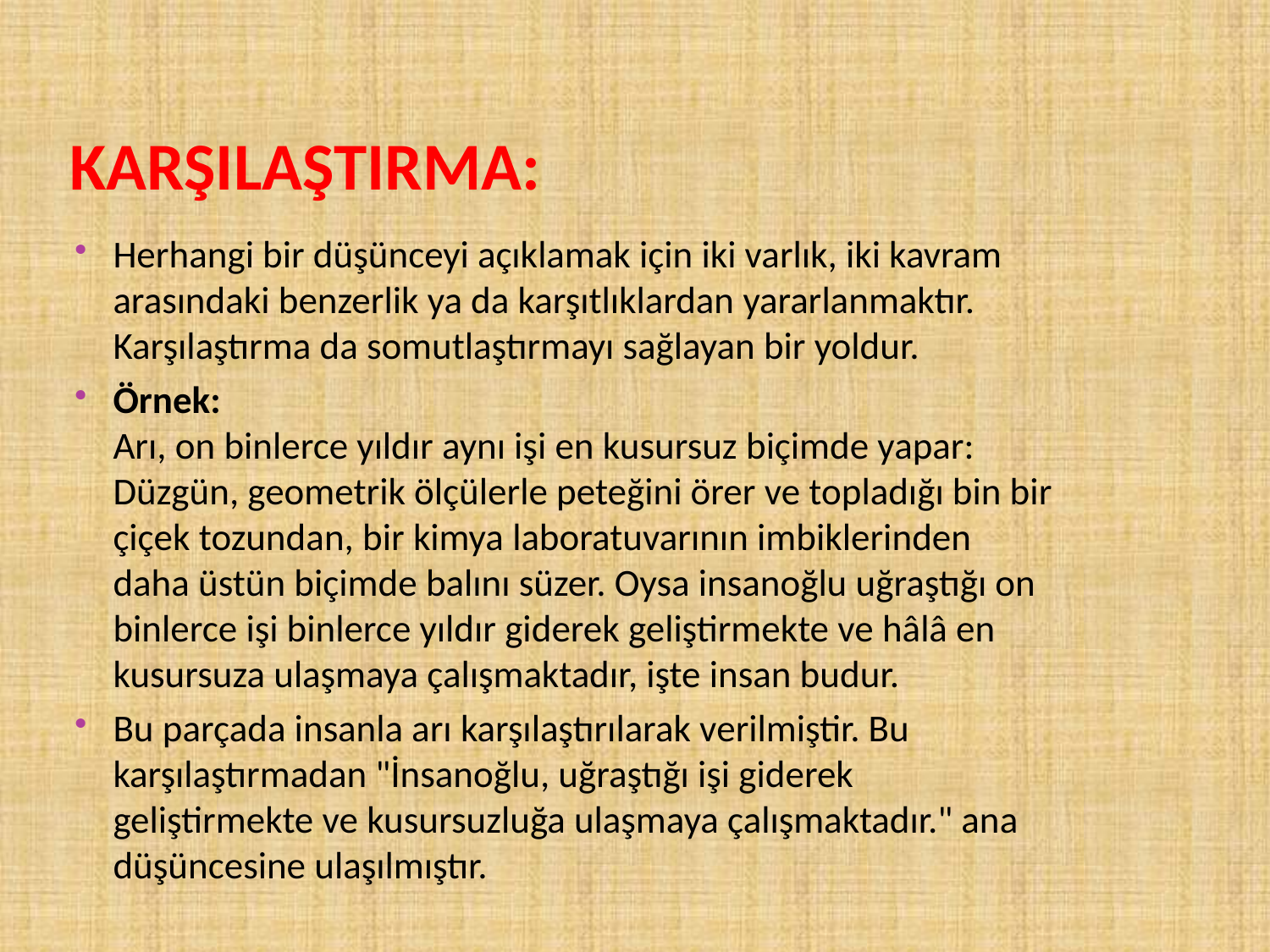

# KARŞILAŞTIRMA:
Herhangi bir düşünceyi açıklamak için iki varlık, iki kavram arasındaki benzerlik ya da karşıtlıklardan yararlanmaktır. Karşılaştırma da somutlaştırmayı sağlayan bir yoldur.
Örnek: 
Arı, on binlerce yıldır aynı işi en kusursuz biçimde yapar: Düzgün, geometrik ölçülerle peteğini örer ve topladığı bin bir çiçek tozundan, bir kimya laboratuvarının imbiklerinden daha üstün biçimde balını süzer. Oysa insanoğlu uğraştığı on binlerce işi binlerce yıldır giderek geliştirmekte ve hâlâ en kusursuza ulaşmaya çalışmaktadır, işte insan budur.
Bu parçada insanla arı karşılaştırılarak verilmiştir. Bu karşılaştırmadan "İnsanoğlu, uğraştığı işi giderek geliştirmekte ve kusursuzluğa ulaşmaya çalışmaktadır." ana düşüncesine ulaşılmıştır.